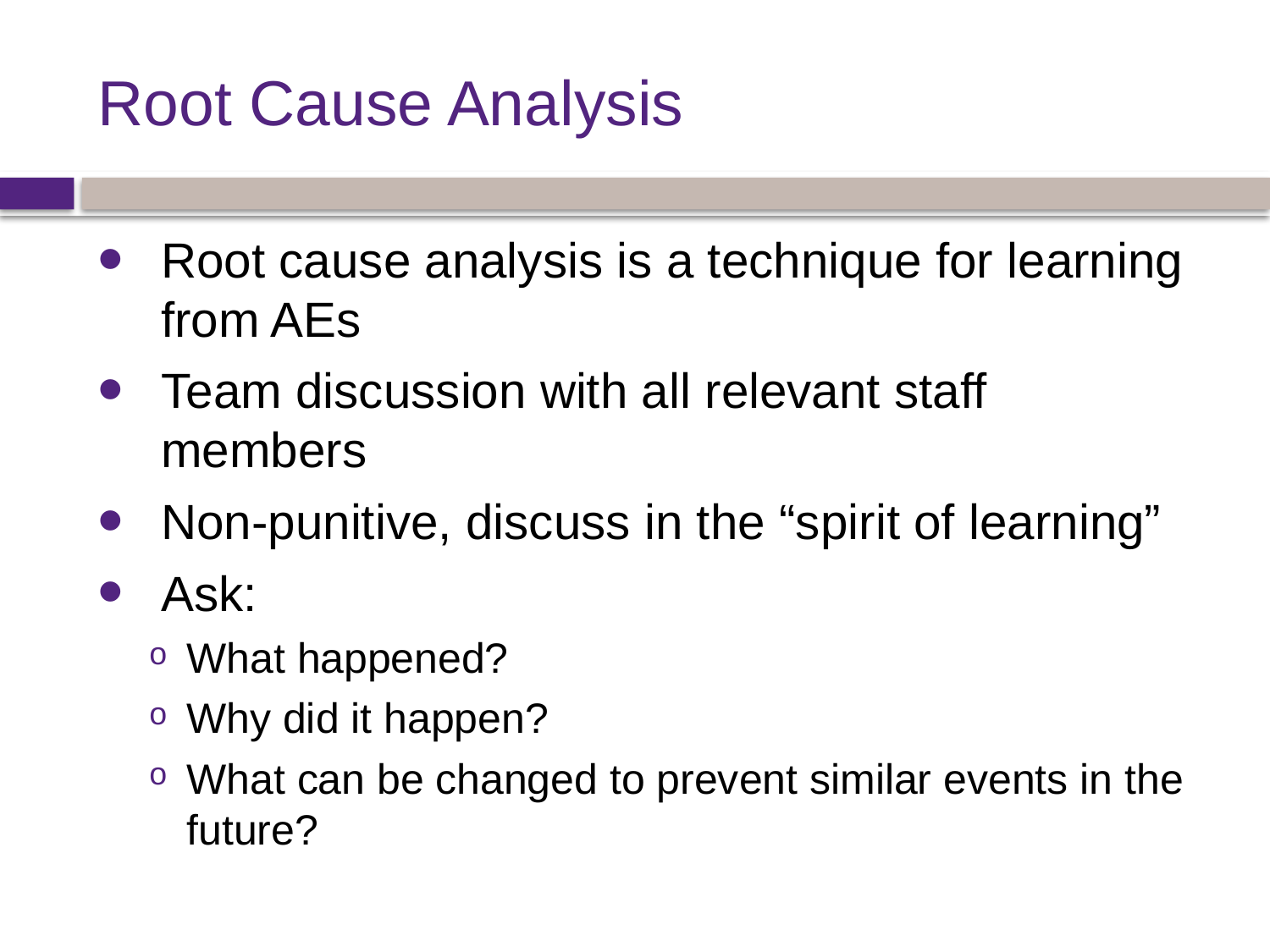

# Root Cause Analysis
Root cause analysis is a technique for learning from AEs
Team discussion with all relevant staff members
Non-punitive, discuss in the “spirit of learning”
Ask:
What happened?
Why did it happen?
What can be changed to prevent similar events in the future?